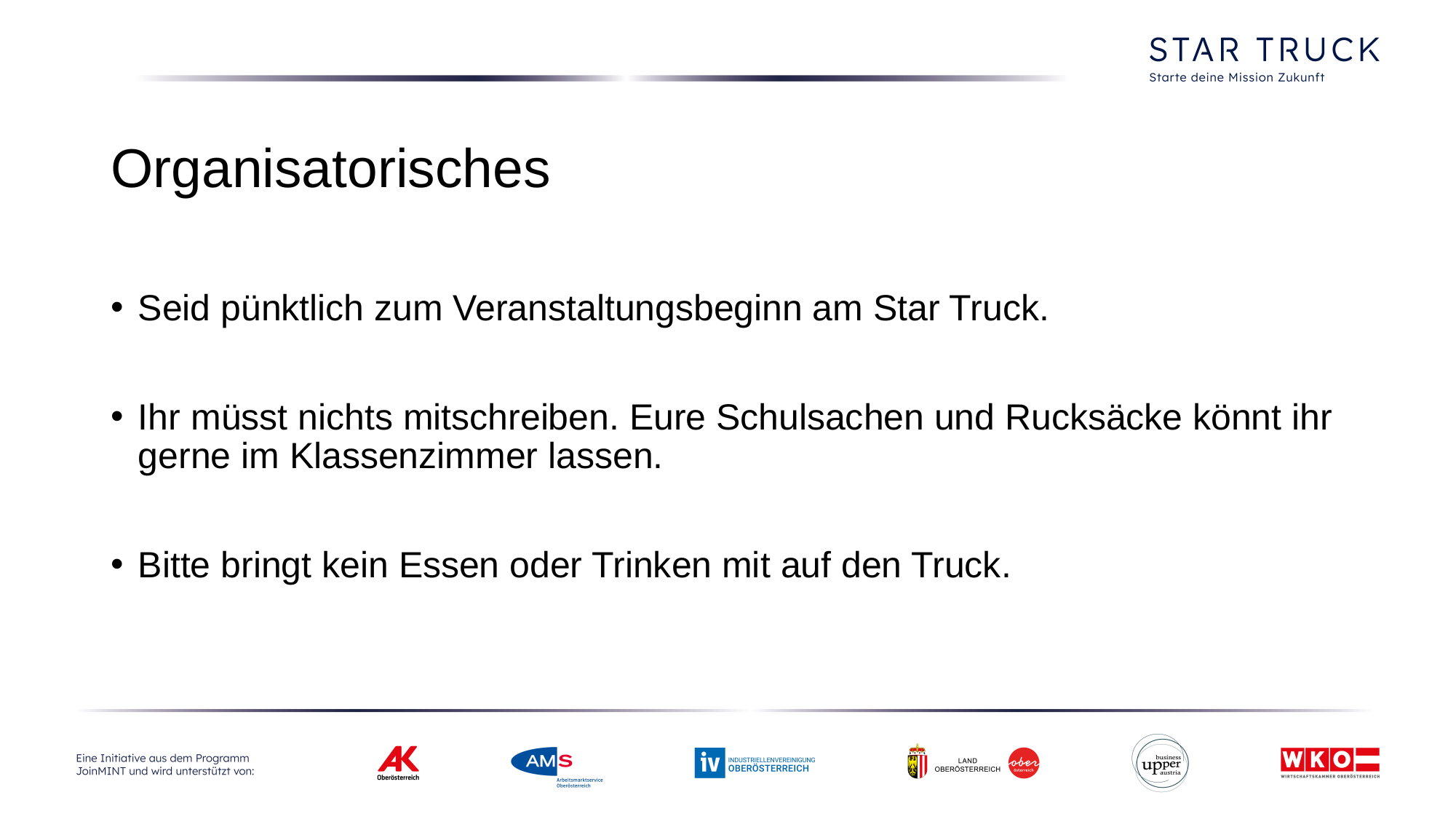

# Organisatorisches
Seid pünktlich zum Veranstaltungsbeginn am Star Truck​.

Ihr müsst nichts mitschreiben. Eure Schulsachen und Rucksäcke könnt ihr gerne im Klassenzimmer lassen.

Bitte bringt kein Essen oder Trinken mit auf den Truck​.